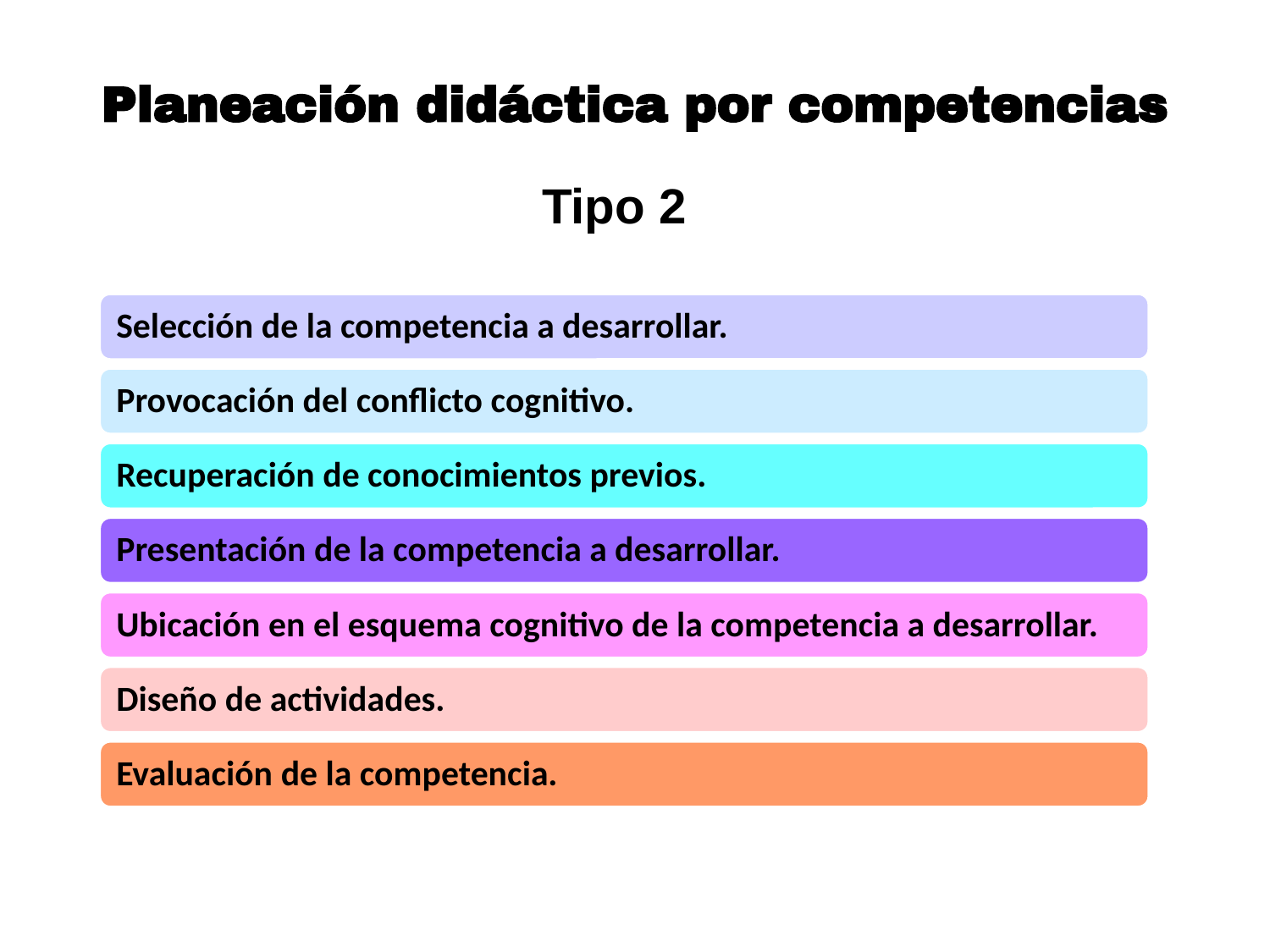

Planeación didáctica por competencias
Tipo 2
Selección de la competencia a desarrollar.
Provocación del conflicto cognitivo.
Recuperación de conocimientos previos.
Presentación de la competencia a desarrollar.
Ubicación en el esquema cognitivo de la competencia a desarrollar.
Diseño de actividades.
Evaluación de la competencia.